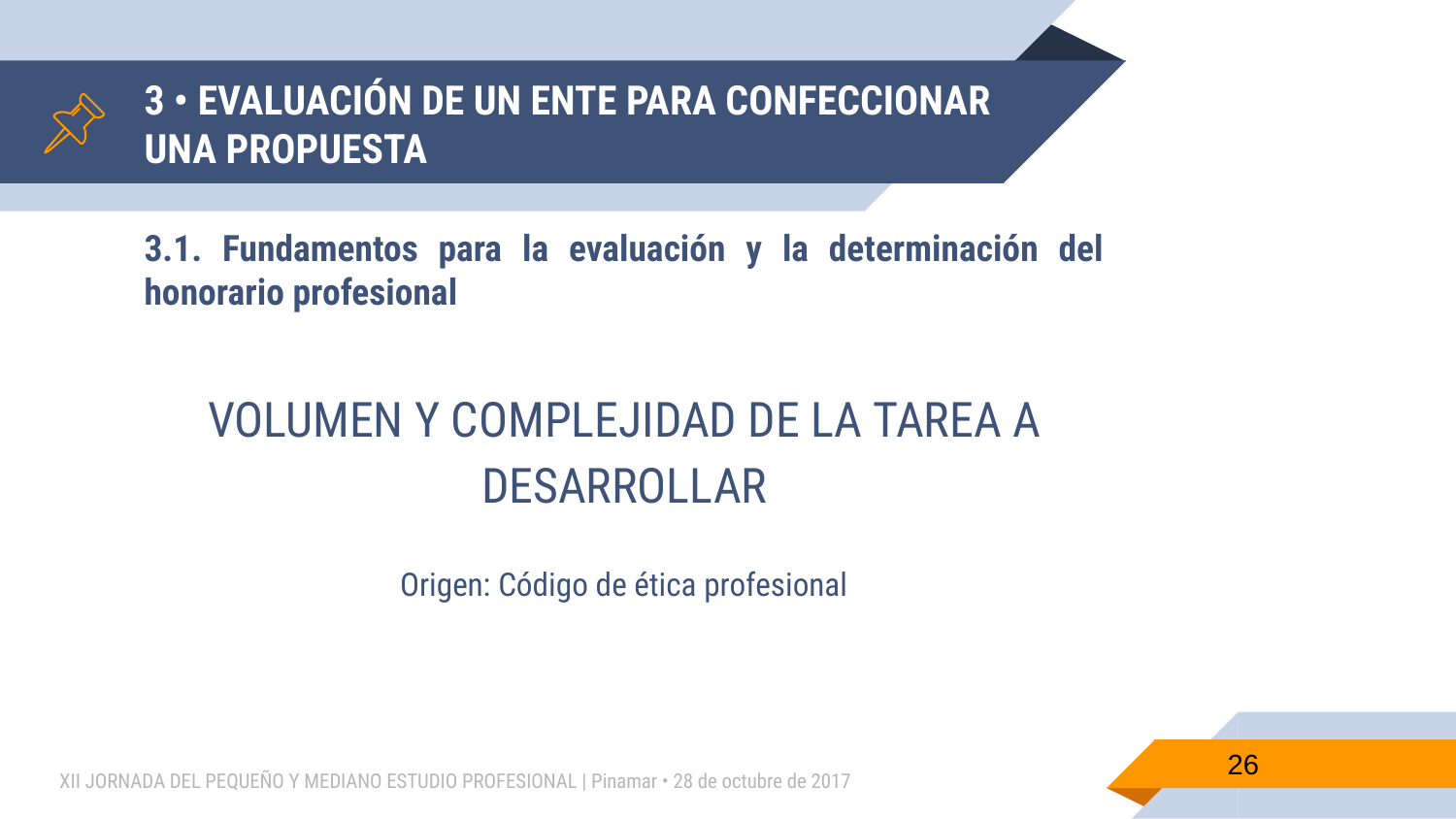

# 3 • EVALUACIÓN DE UN ENTE PARA CONFECCIONAR UNA PROPUESTA

3.1. Fundamentos para la evaluación y la determinación del honorario profesional

VOLUMEN Y COMPLEJIDAD DE LA TAREA A DESARROLLAR
Origen: Código de ética profesional
26